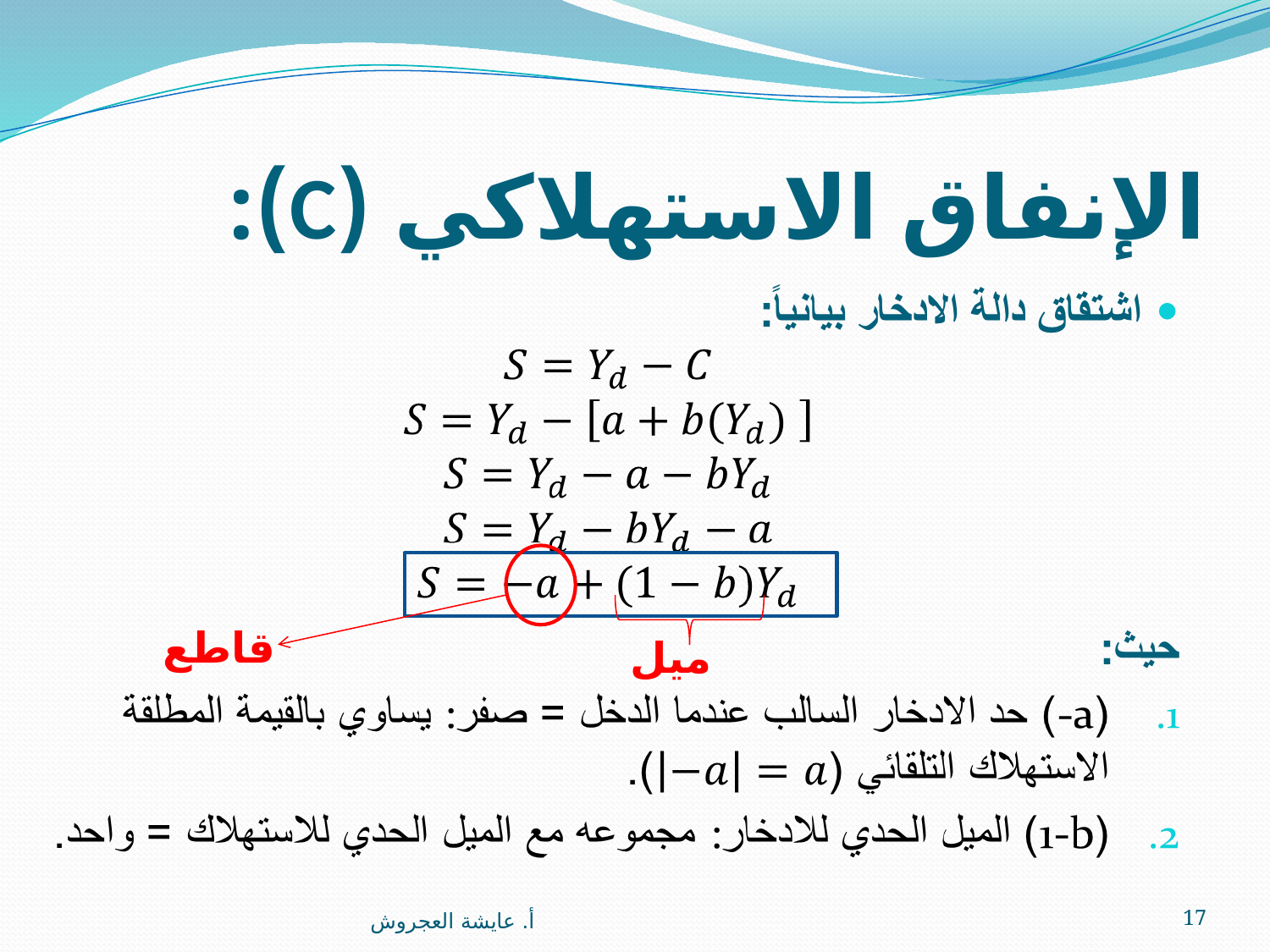

# الإنفاق الاستهلاكي (C):

قاطع
ميل
أ. عايشة العجروش
17